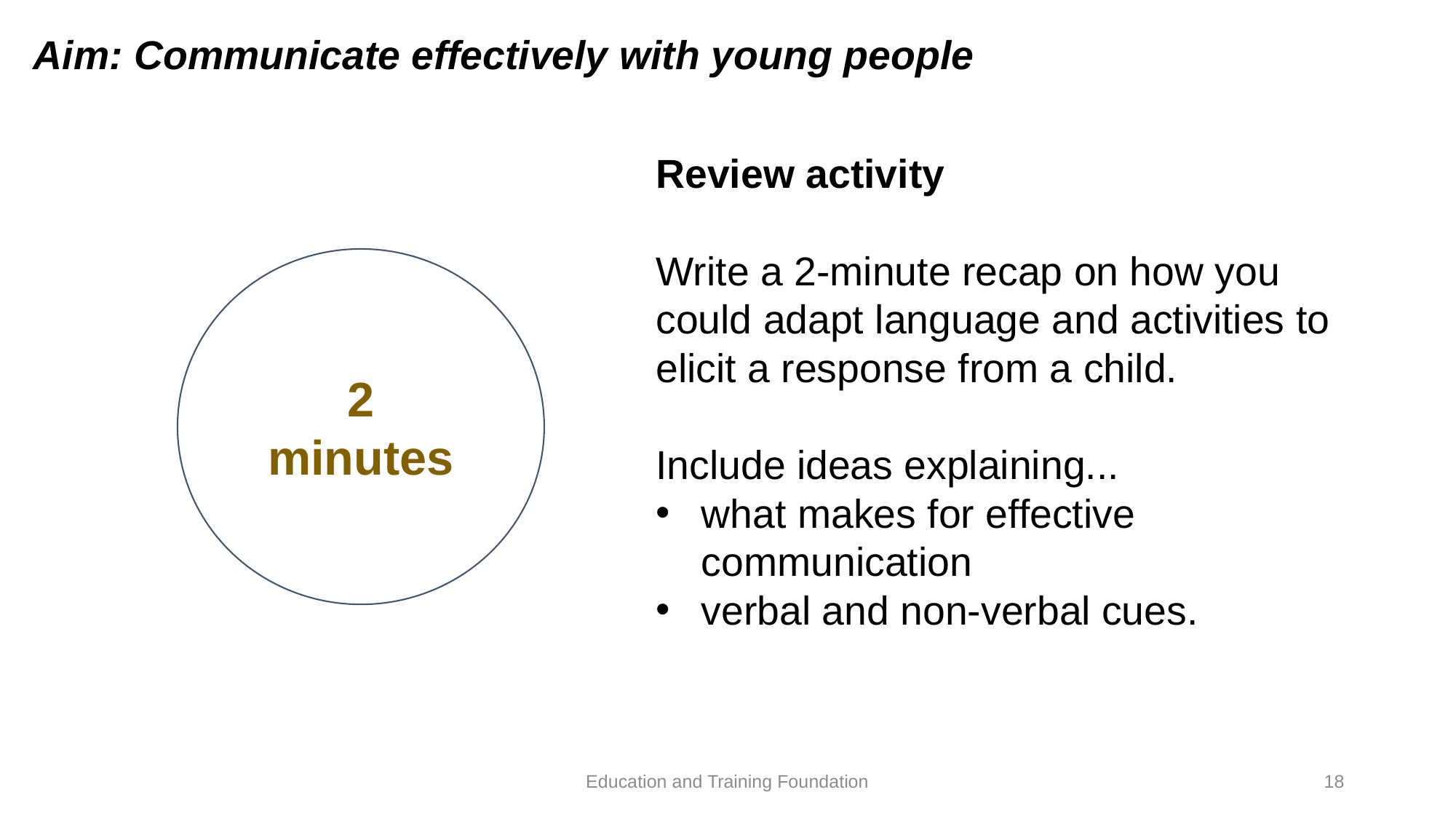

#
Aim: Communicate effectively with young people

Review activity

Write a 2-minute recap on how you could adapt language and activities to elicit a response from a child.

Include ideas explaining...
what makes for effective communication
verbal and non-verbal cues.

2
minutes
Education and Training Foundation
18